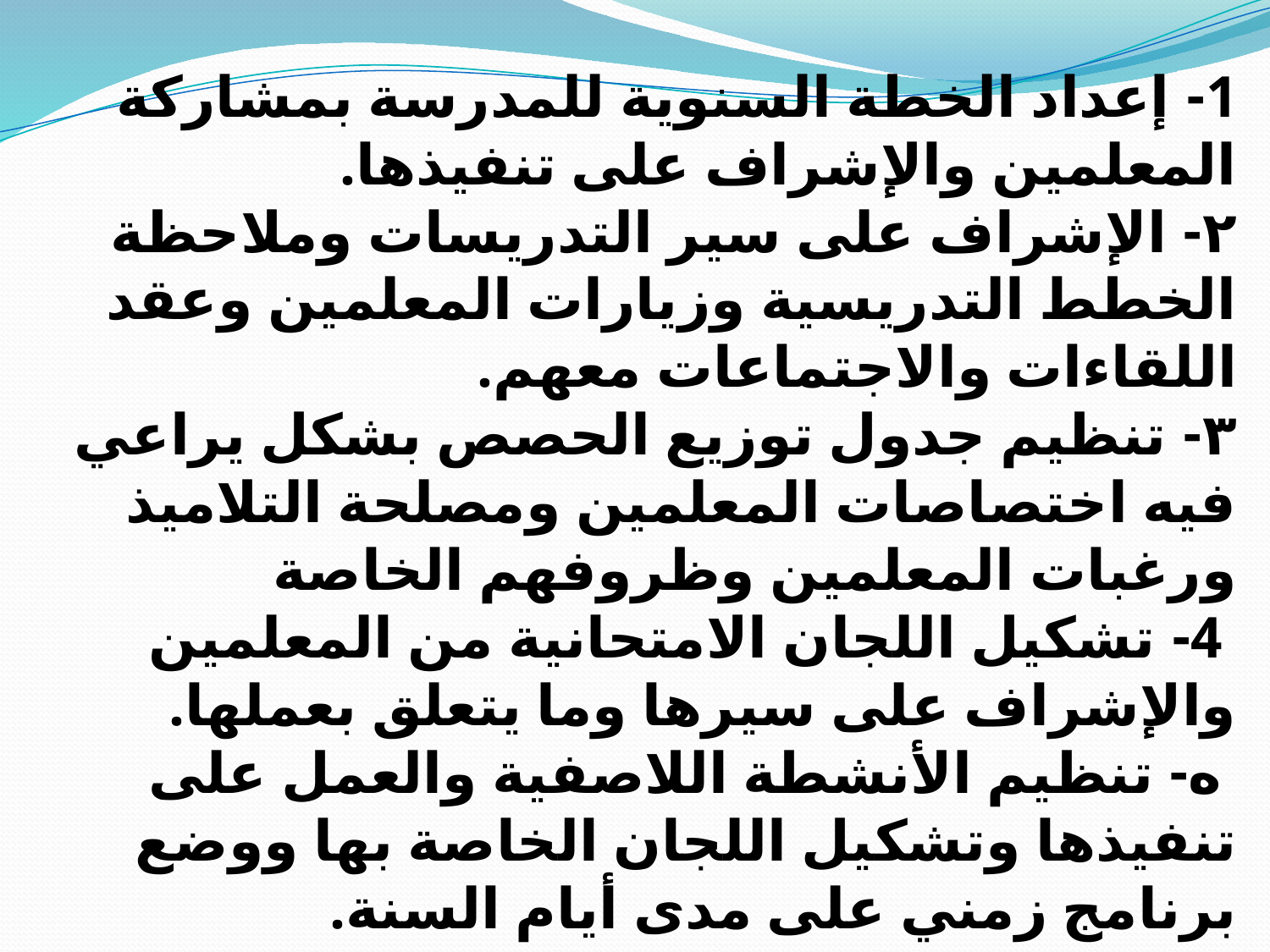

1- إعداد الخطة السنوية للمدرسة بمشاركة المعلمين والإشراف على تنفيذها.
۲- الإشراف على سير التدريسات وملاحظة الخطط التدريسية وزيارات المعلمين وعقد اللقاءات والاجتماعات معهم.
٣- تنظيم جدول توزيع الحصص بشكل يراعي فيه اختصاصات المعلمين ومصلحة التلاميذ ورغبات المعلمين وظروفهم الخاصة
 4- تشكيل اللجان الامتحانية من المعلمين والإشراف على سيرها وما يتعلق بعملها.
 ه- تنظيم الأنشطة اللاصفية والعمل على تنفيذها وتشكيل اللجان الخاصة بها ووضع برنامج زمني على مدى أيام السنة.